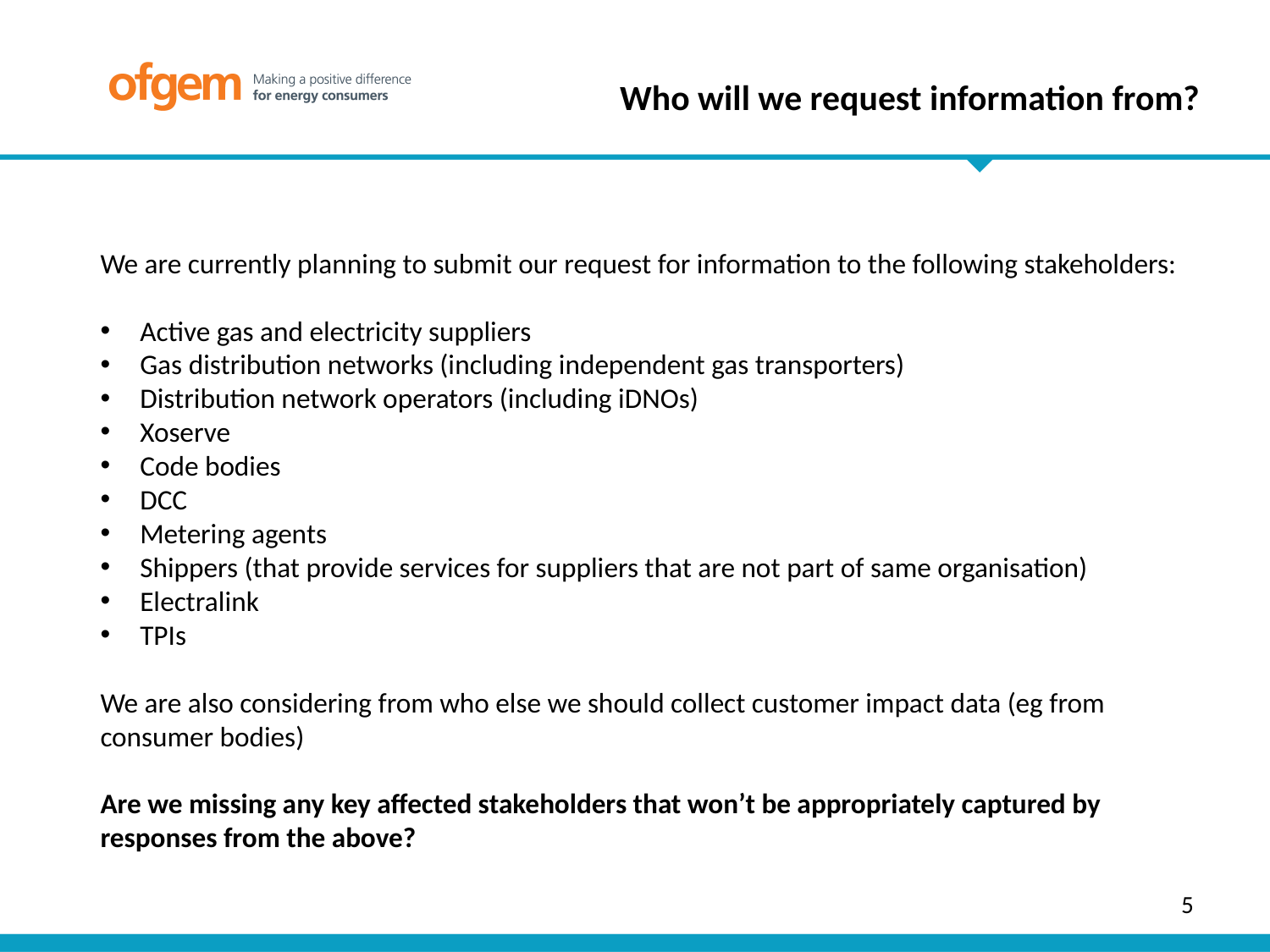

# Who will we request information from?
We are currently planning to submit our request for information to the following stakeholders:

Active gas and electricity suppliers
Gas distribution networks (including independent gas transporters)
Distribution network operators (including iDNOs)
Xoserve
Code bodies
DCC
Metering agents
Shippers (that provide services for suppliers that are not part of same organisation)
Electralink
TPIs

We are also considering from who else we should collect customer impact data (eg from consumer bodies)

Are we missing any key affected stakeholders that won’t be appropriately captured by responses from the above?

5